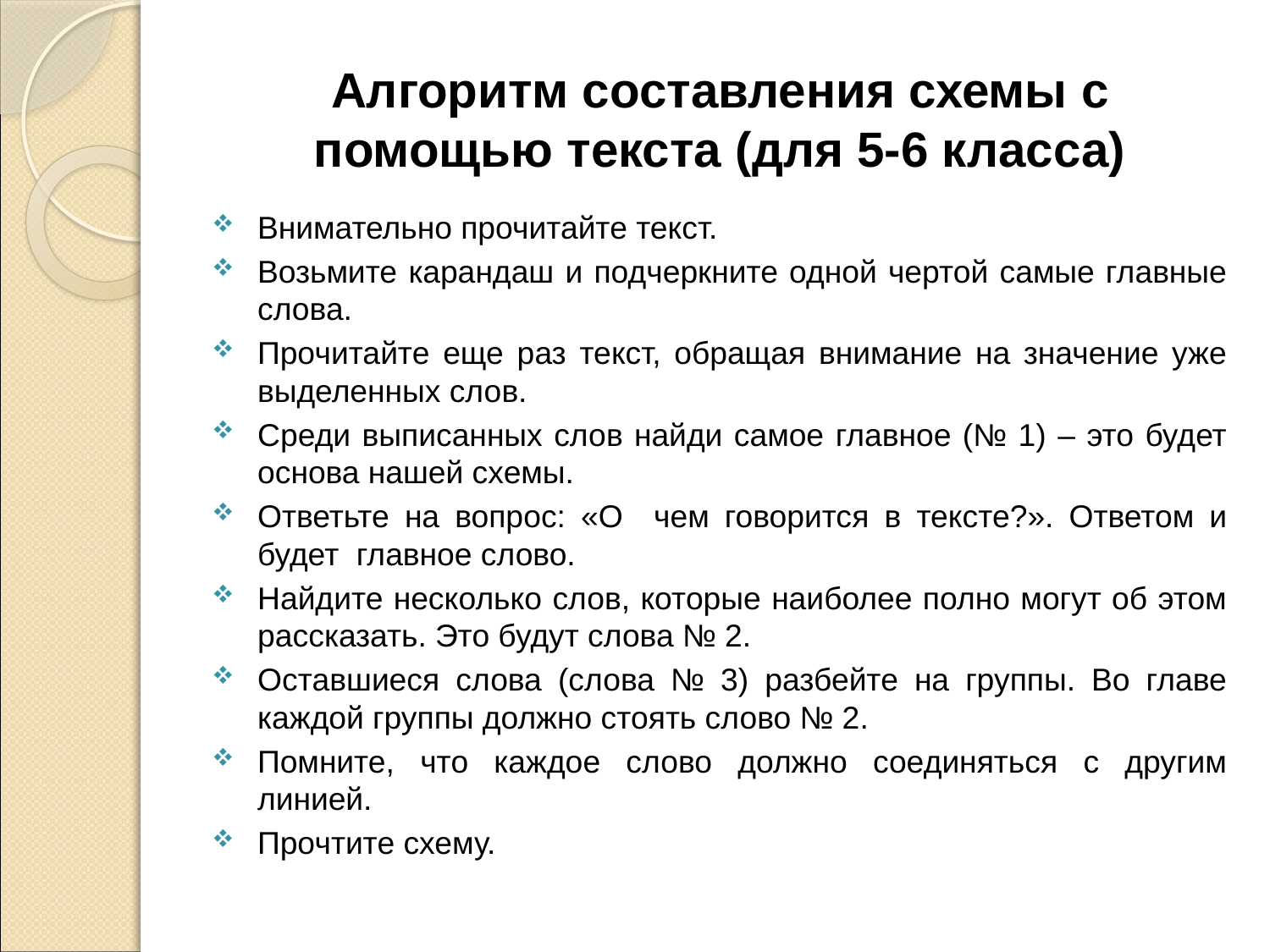

# Алгоритм составления схемы с помощью текста (для 5-6 класса)
Внимательно прочитайте текст.
Возьмите карандаш и подчеркните одной чертой самые главные слова.
Прочитайте еще раз текст, обращая внимание на значение уже выделенных слов.
Среди выписанных слов найди самое главное (№ 1) – это будет основа нашей схемы.
Ответьте на вопрос: «О  чем говорится в тексте?». Ответом и будет  главное слово.
Найдите несколько слов, которые наиболее полно могут об этом рассказать. Это будут слова № 2.
Оставшиеся слова (слова № 3) разбейте на группы. Во главе каждой группы должно стоять слово № 2.
Помните, что каждое слово должно соединяться с другим линией.
Прочтите схему.